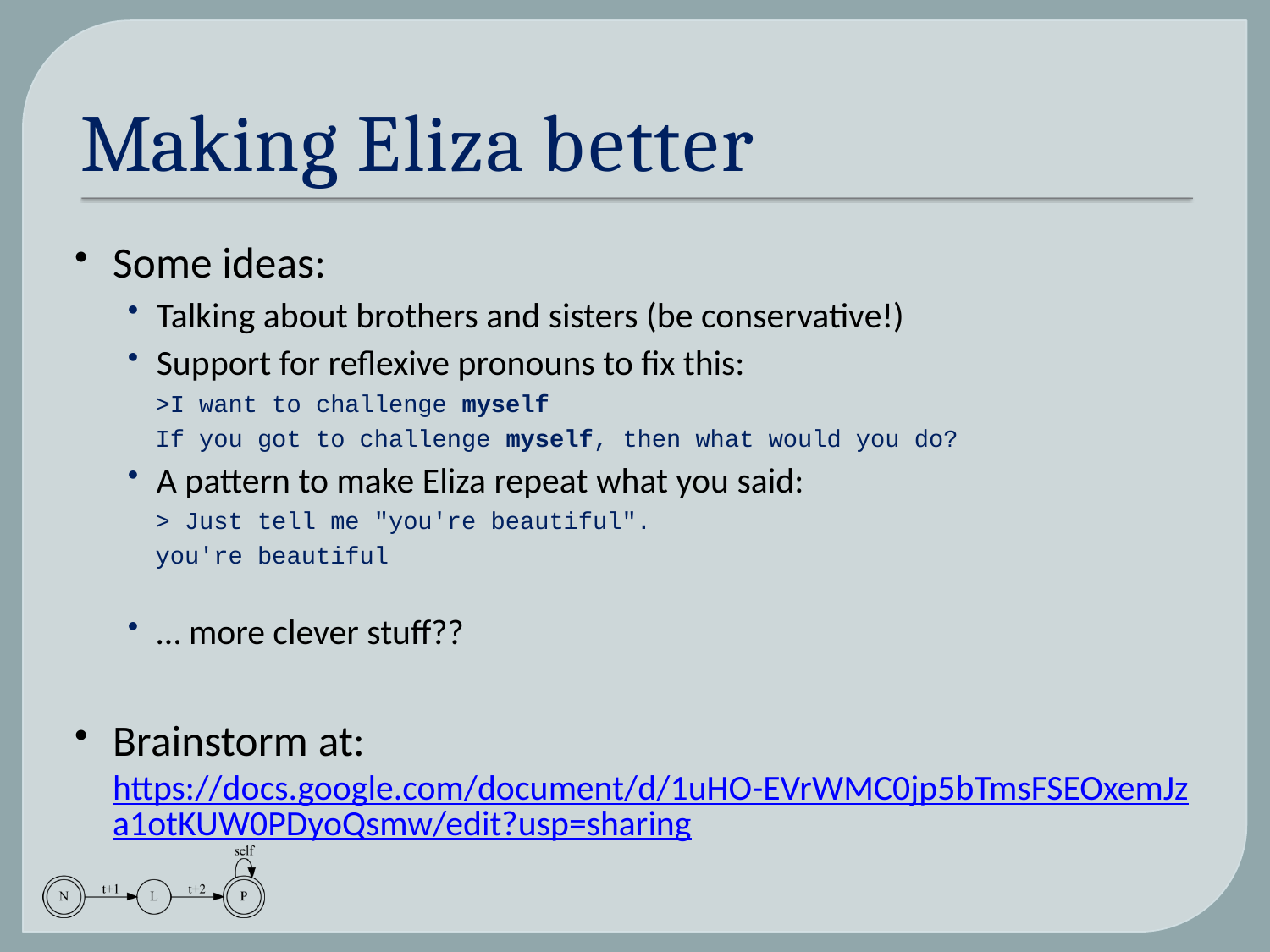

# Making Eliza better
Some ideas:
Talking about brothers and sisters (be conservative!)
Support for reflexive pronouns to fix this:
>I want to challenge myself
If you got to challenge myself, then what would you do?
A pattern to make Eliza repeat what you said:
> Just tell me "you're beautiful".
you're beautiful

… more clever stuff??

Brainstorm at: https://docs.google.com/document/d/1uHO-EVrWMC0jp5bTmsFSEOxemJza1otKUW0PDyoQsmw/edit?usp=sharing